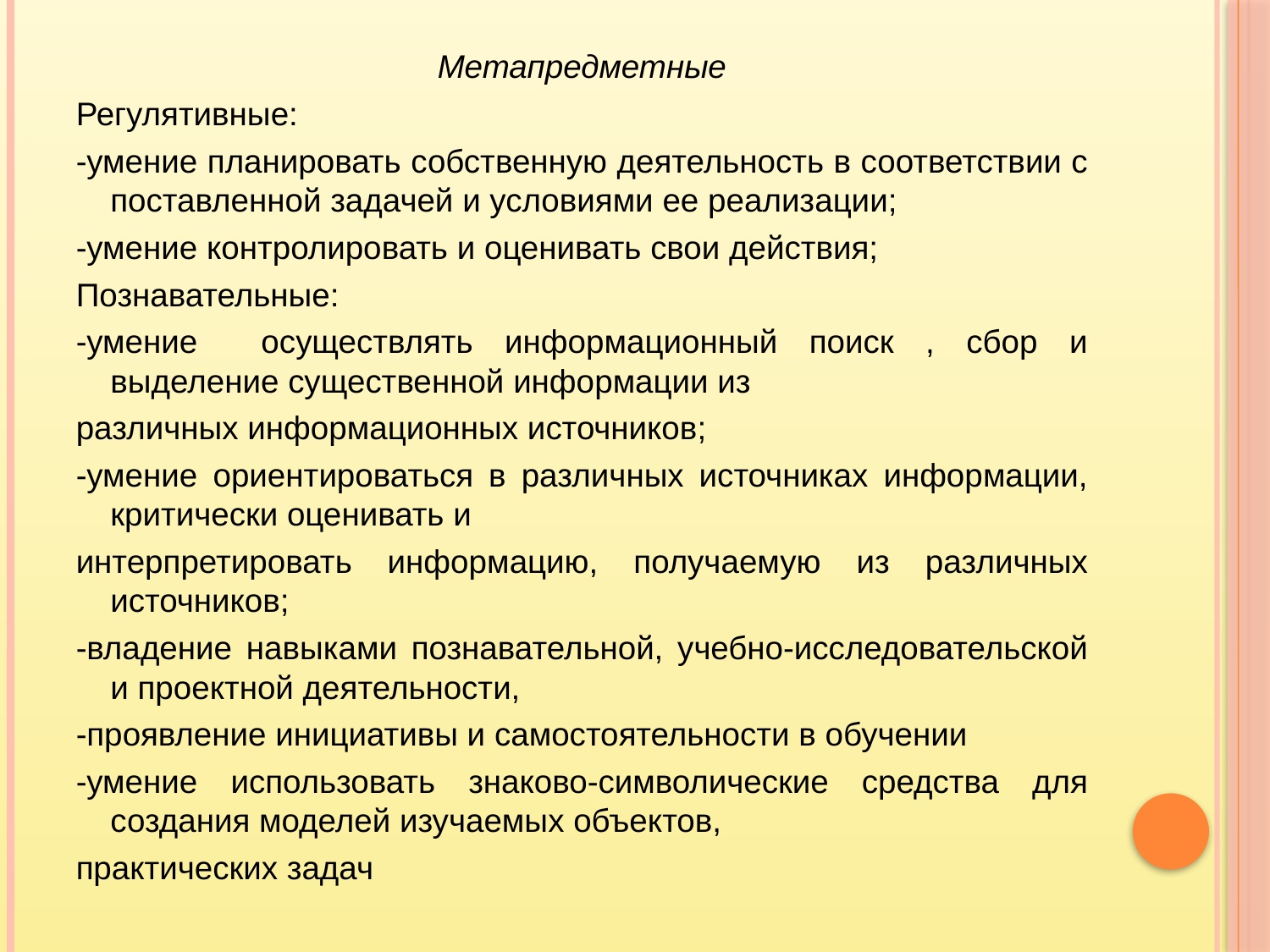

#
Метапредметные
Регулятивные:
-умение планировать собственную деятельность в соответствии с поставленной задачей и условиями ее реализации;
-умение контролировать и оценивать свои действия;
Познавательные:
-умение  осуществлять информационный поиск , сбор и выделение существенной информации из
различных информационных источников;
-умение ориентироваться в различных источниках информации, критически оценивать и
интерпретировать информацию, получаемую из различных источников;
-владение навыками познавательной, учебно-исследовательской и проектной деятельности,
-проявление инициативы и самостоятельности в обучении
-умение использовать знаково-символические средства для создания моделей изучаемых объектов,
практических задач